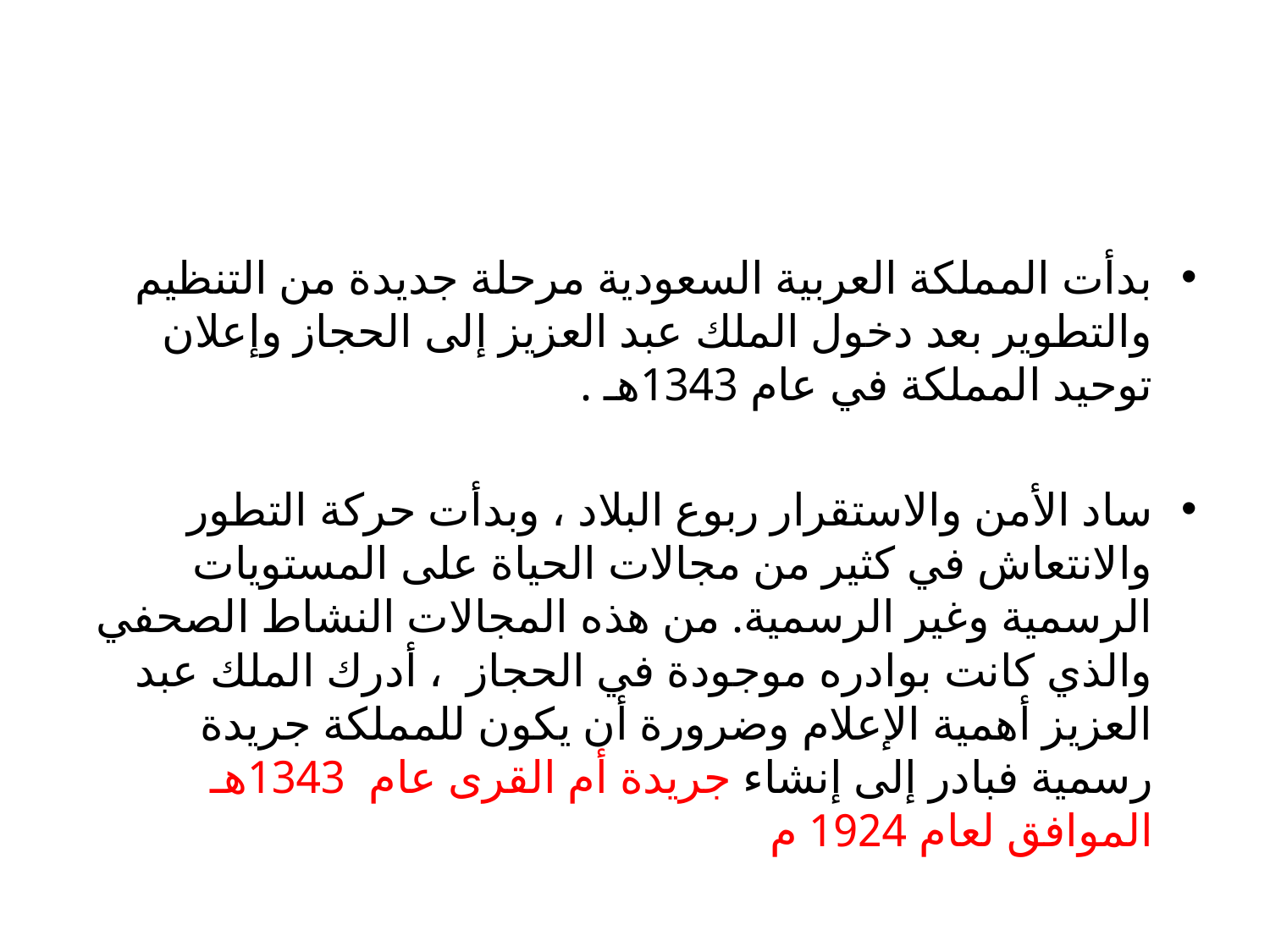

#
بدأت المملكة العربية السعودية مرحلة جديدة من التنظيم والتطوير بعد دخول الملك عبد العزيز إلى الحجاز وإعلان توحيد المملكة في عام 1343هـ .

ساد الأمن والاستقرار ربوع البلاد ، وبدأت حركة التطور والانتعاش في كثير من مجالات الحياة على المستويات الرسمية وغير الرسمية. من هذه المجالات النشاط الصحفي والذي كانت بوادره موجودة في الحجاز  ، أدرك الملك عبد العزيز أهمية الإعلام وضرورة أن يكون للمملكة جريدة رسمية فبادر إلى إنشاء جريدة أم القرى عام  1343هـ الموافق لعام 1924 م